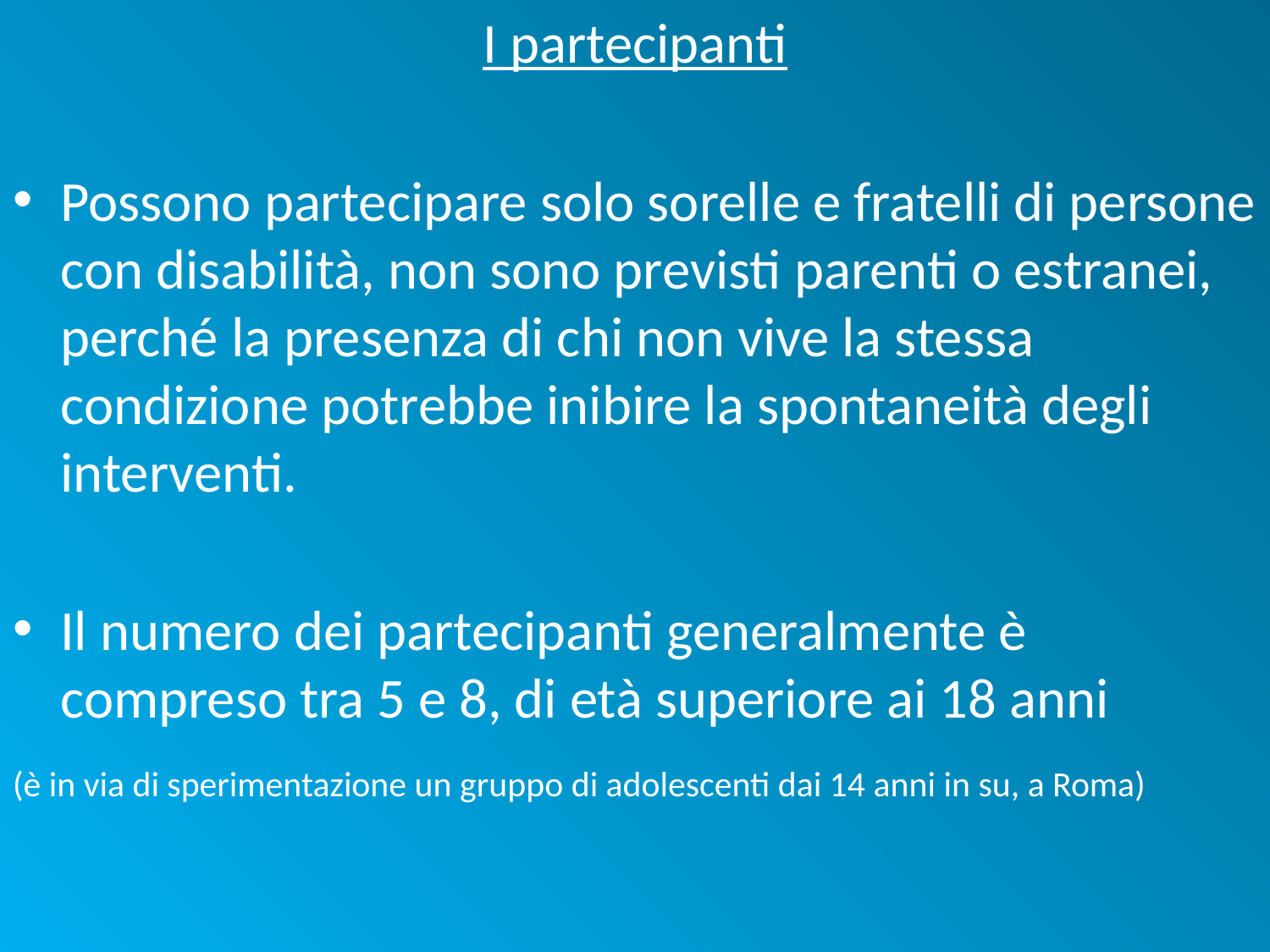

I partecipanti

Possono partecipare solo sorelle e fratelli di persone con disabilità, non sono previsti parenti o estranei, perché la presenza di chi non vive la stessa condizione potrebbe inibire la spontaneità degli interventi.

Il numero dei partecipanti generalmente è compreso tra 5 e 8, di età superiore ai 18 anni
(è in via di sperimentazione un gruppo di adolescenti dai 14 anni in su, a Roma)